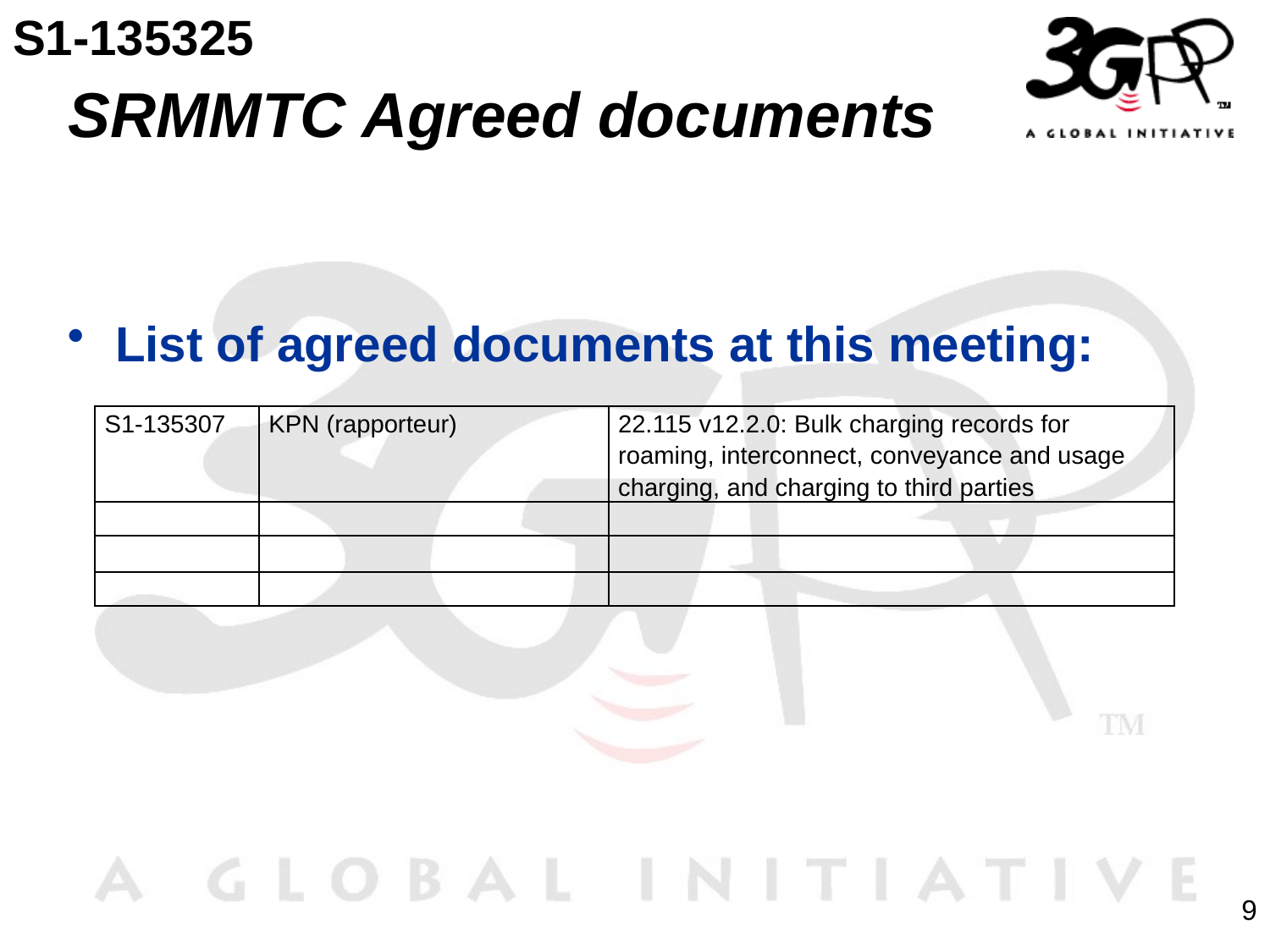

S1-135325
# SRMMTC Agreed documents

List of agreed documents at this meeting:

| S1-135307 | KPN (rapporteur) | 22.115 v12.2.0: Bulk charging records for roaming, interconnect, conveyance and usage charging, and charging to third parties |
| --- | --- | --- |
|  |  |  |
|  |  |  |
|  |  |  |
9